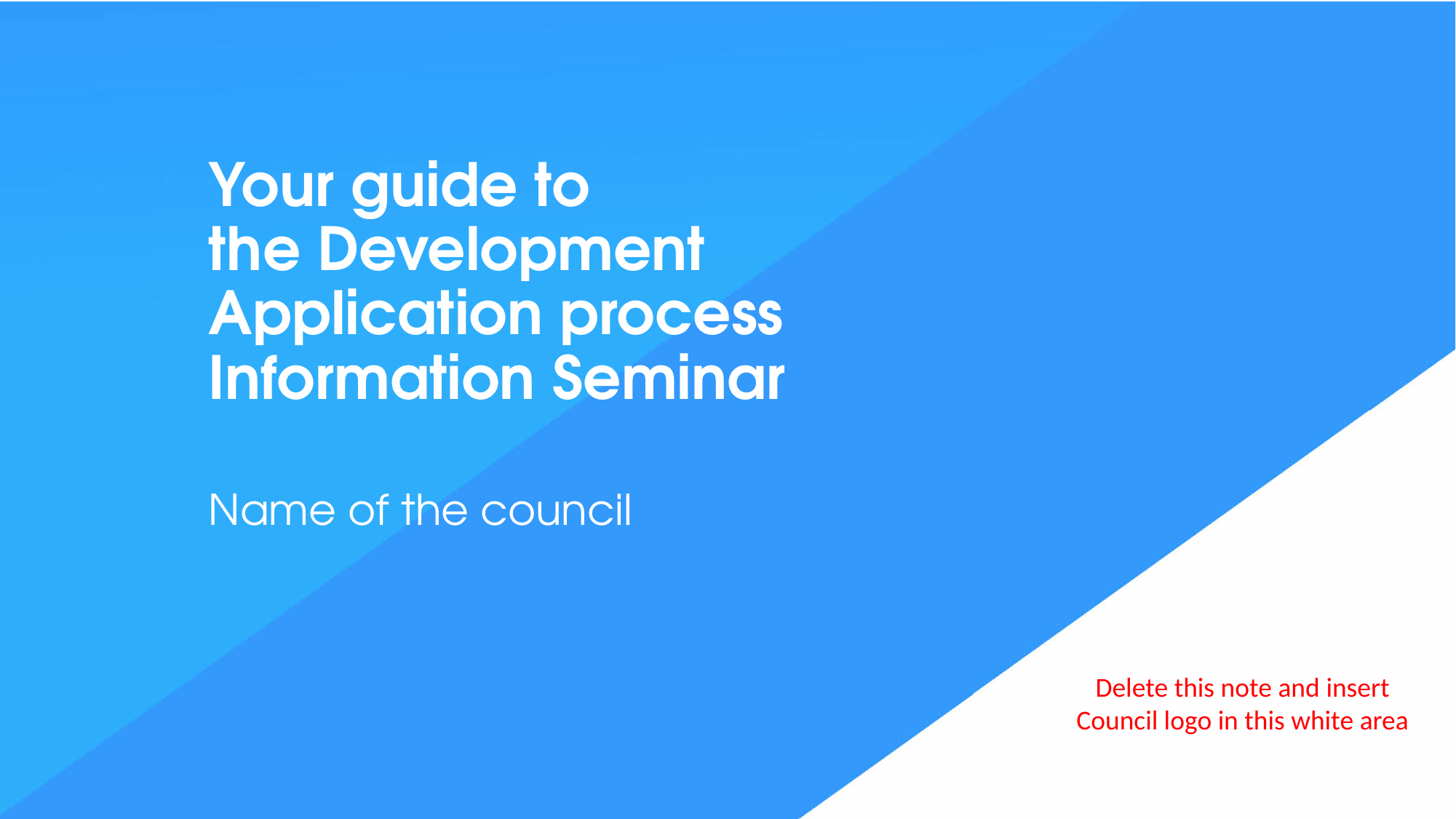

# Your guide to the Development Application process Information Seminar
Name of the council
Delete this note and insert Council logo in this white area